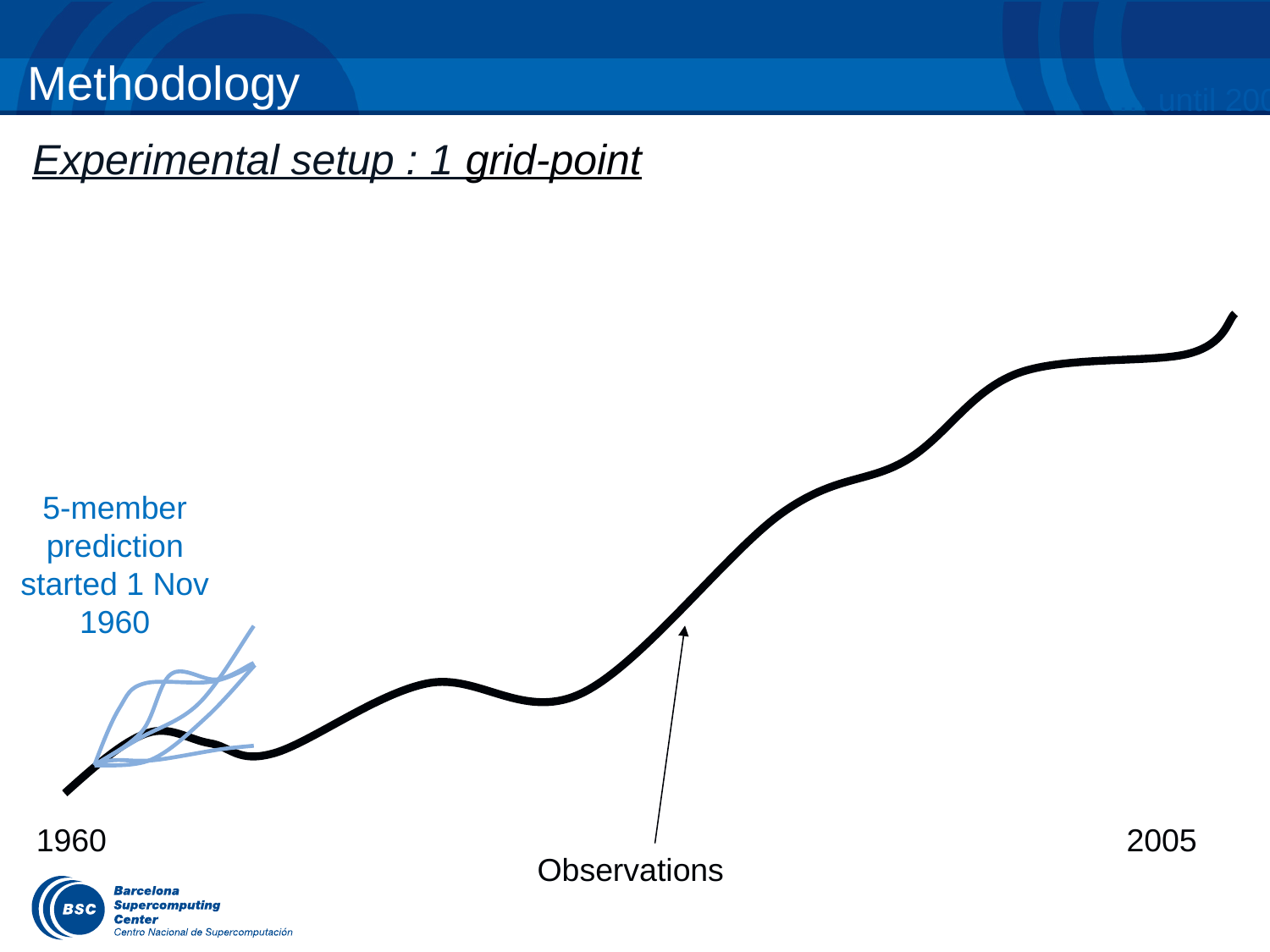

# Methodology
… until 2009
Experimental setup : 1 grid-point

5-member prediction started 1 Nov 1960

 1960
 2005
Observations